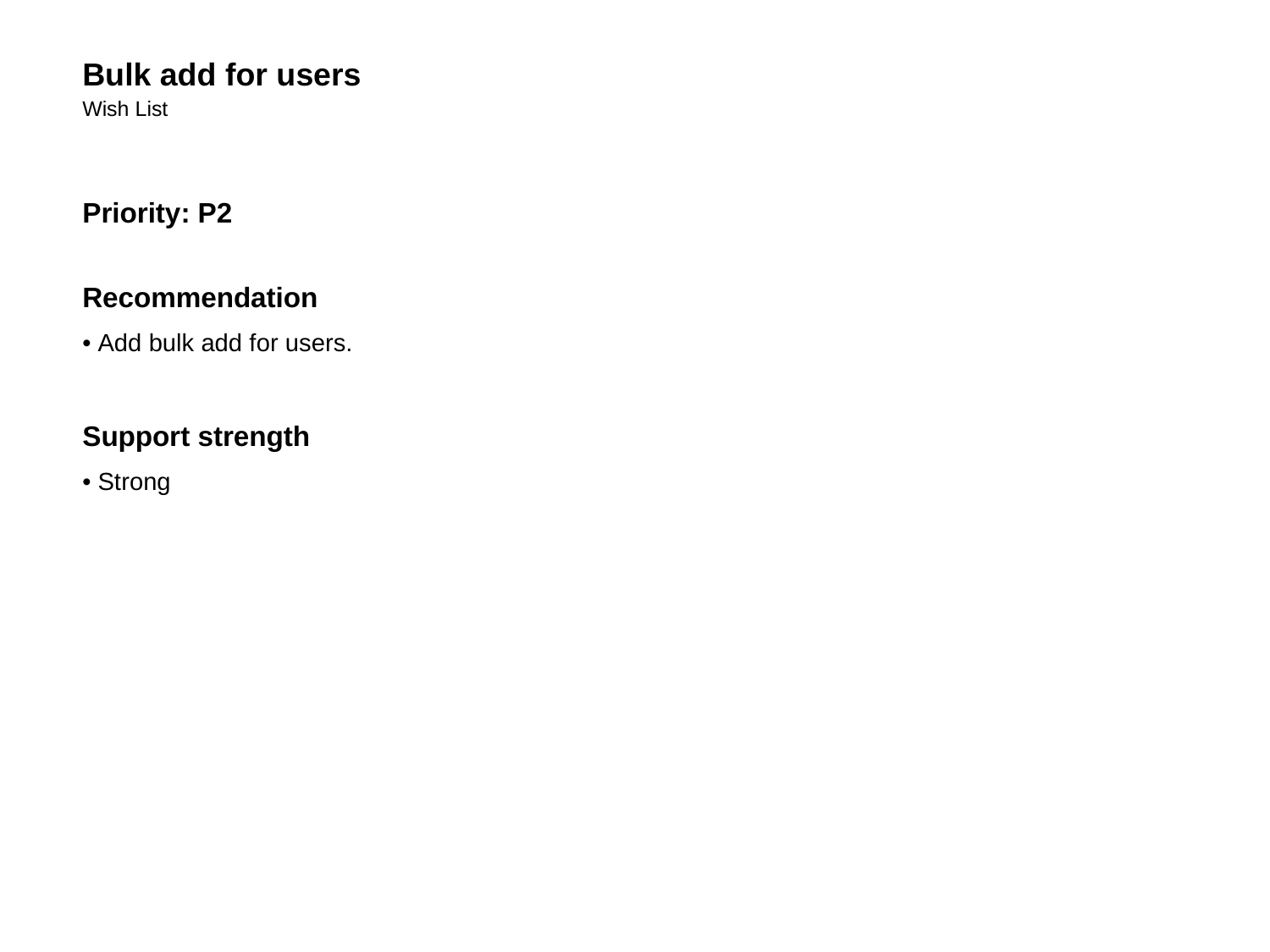

Bulk add for users
Wish List
Priority: P2

Recommendation
• Add bulk add for users.

Support strength
• Strong